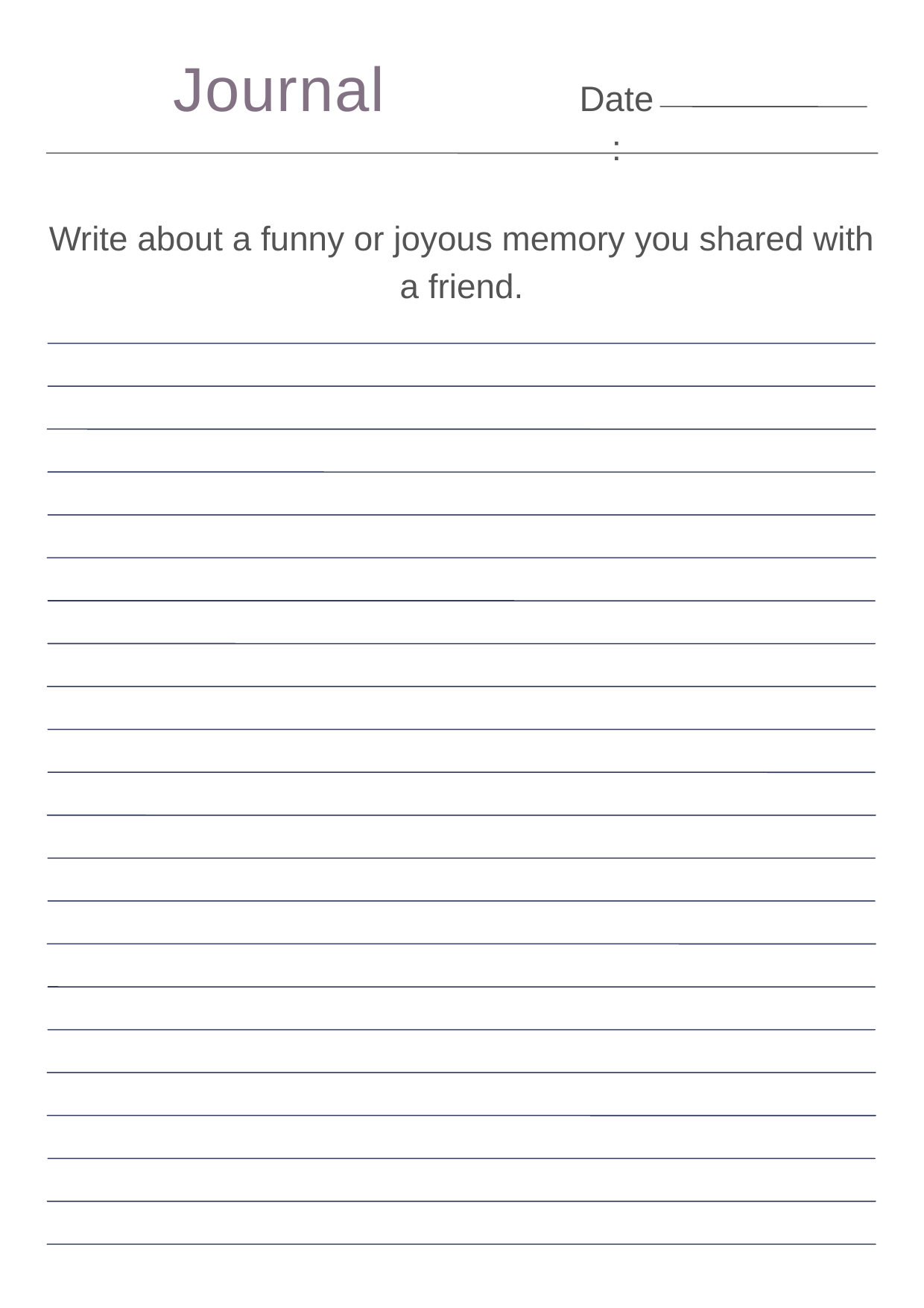

Journal
Date:

Write about a funny or joyous memory you shared with a friend.